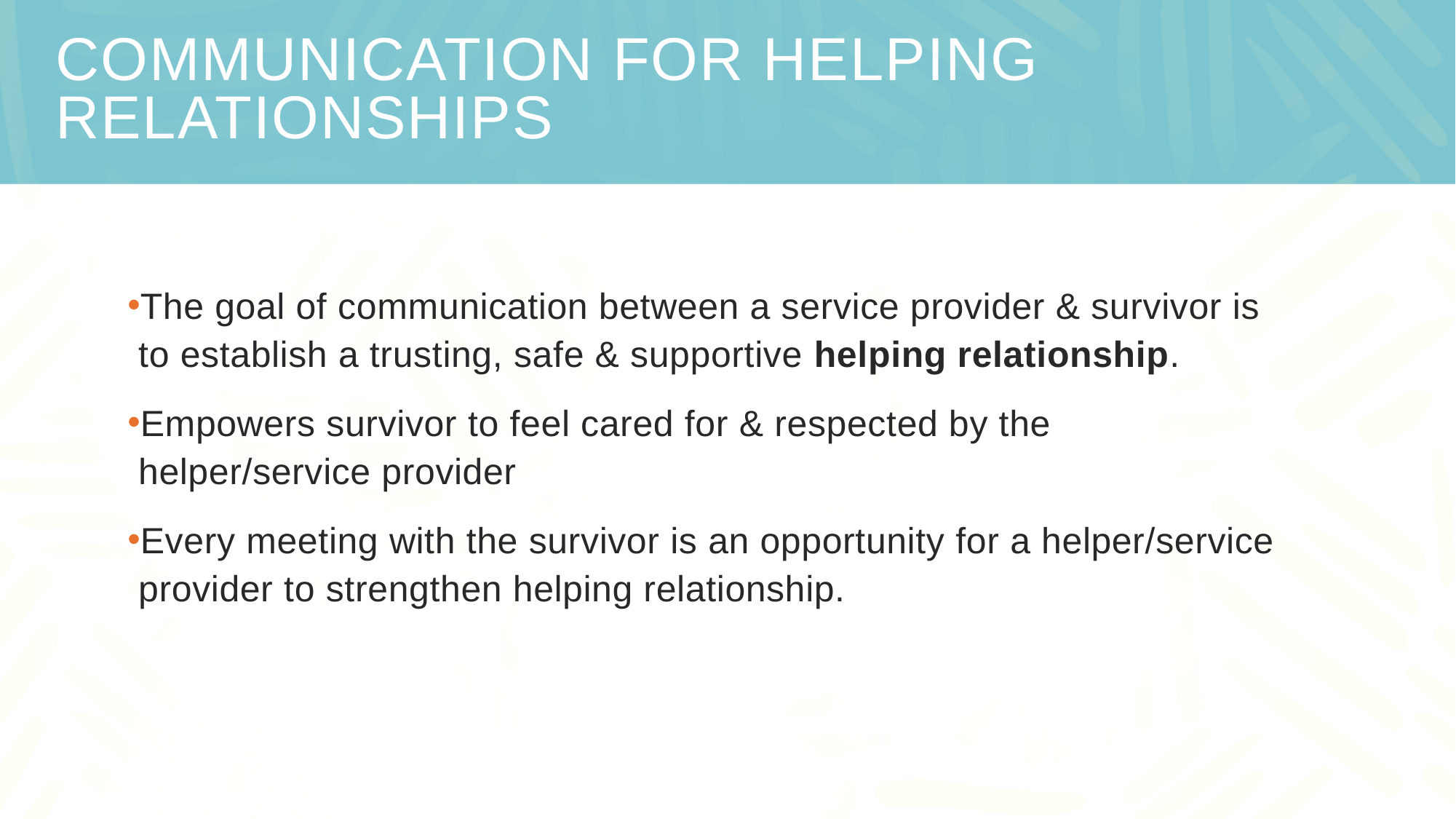

# Communication for helping relationships
The goal of communication between a service provider & survivor is to establish a trusting, safe & supportive helping relationship.
Empowers survivor to feel cared for & respected by the helper/service provider
Every meeting with the survivor is an opportunity for a helper/service provider to strengthen helping relationship.